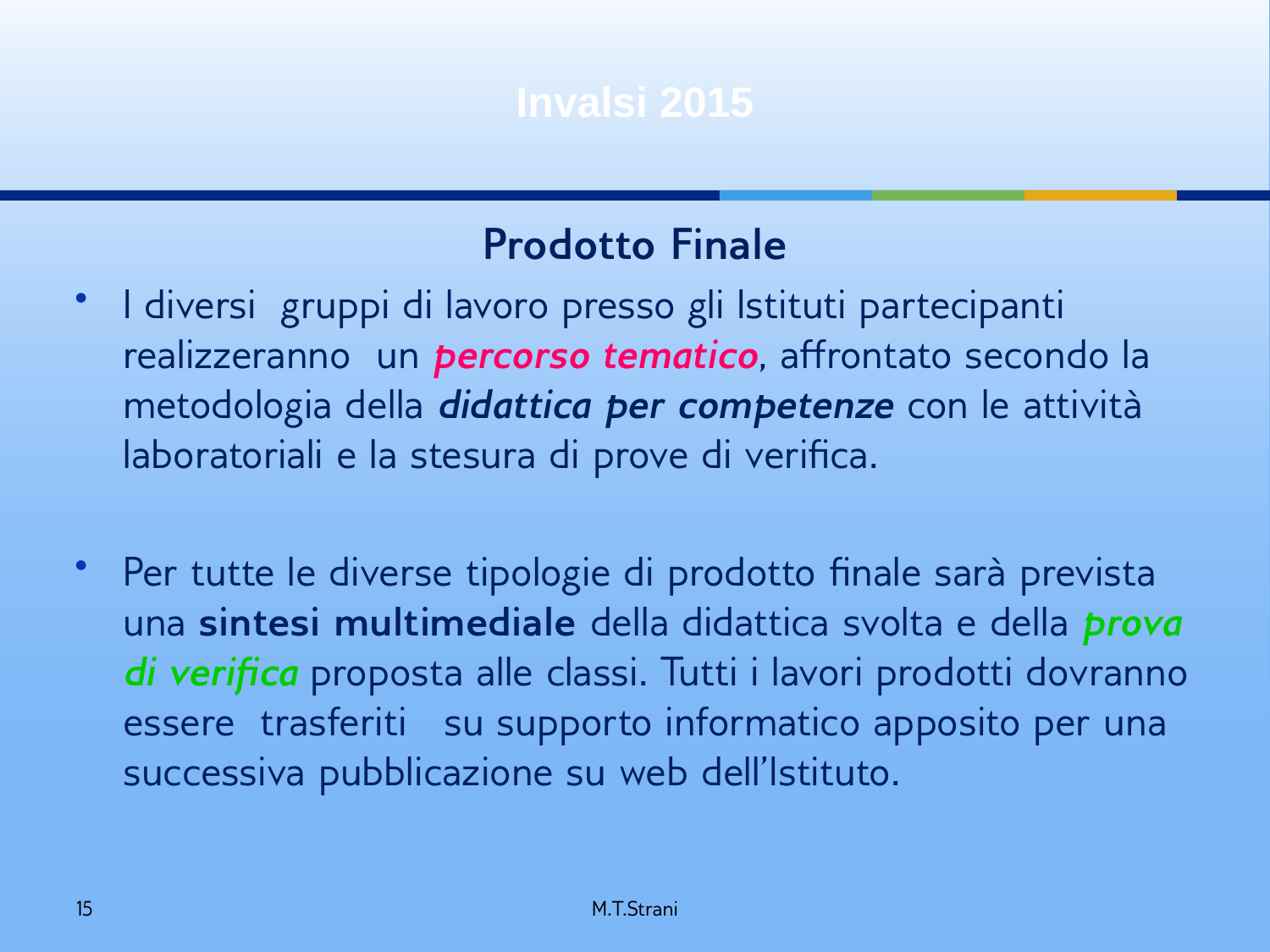

# Invalsi 2015
Prodotto Finale
I diversi  gruppi di lavoro presso gli Istituti partecipanti realizzeranno  un percorso tematico, affrontato secondo la metodologia della didattica per competenze con le attività laboratoriali e la stesura di prove di verifica.

Per tutte le diverse tipologie di prodotto finale sarà prevista una sintesi multimediale della didattica svolta e della prova di verifica proposta alle classi. Tutti i lavori prodotti dovranno essere  trasferiti   su supporto informatico apposito per una successiva pubblicazione su web dell’Istituto.

15
M.T.Strani